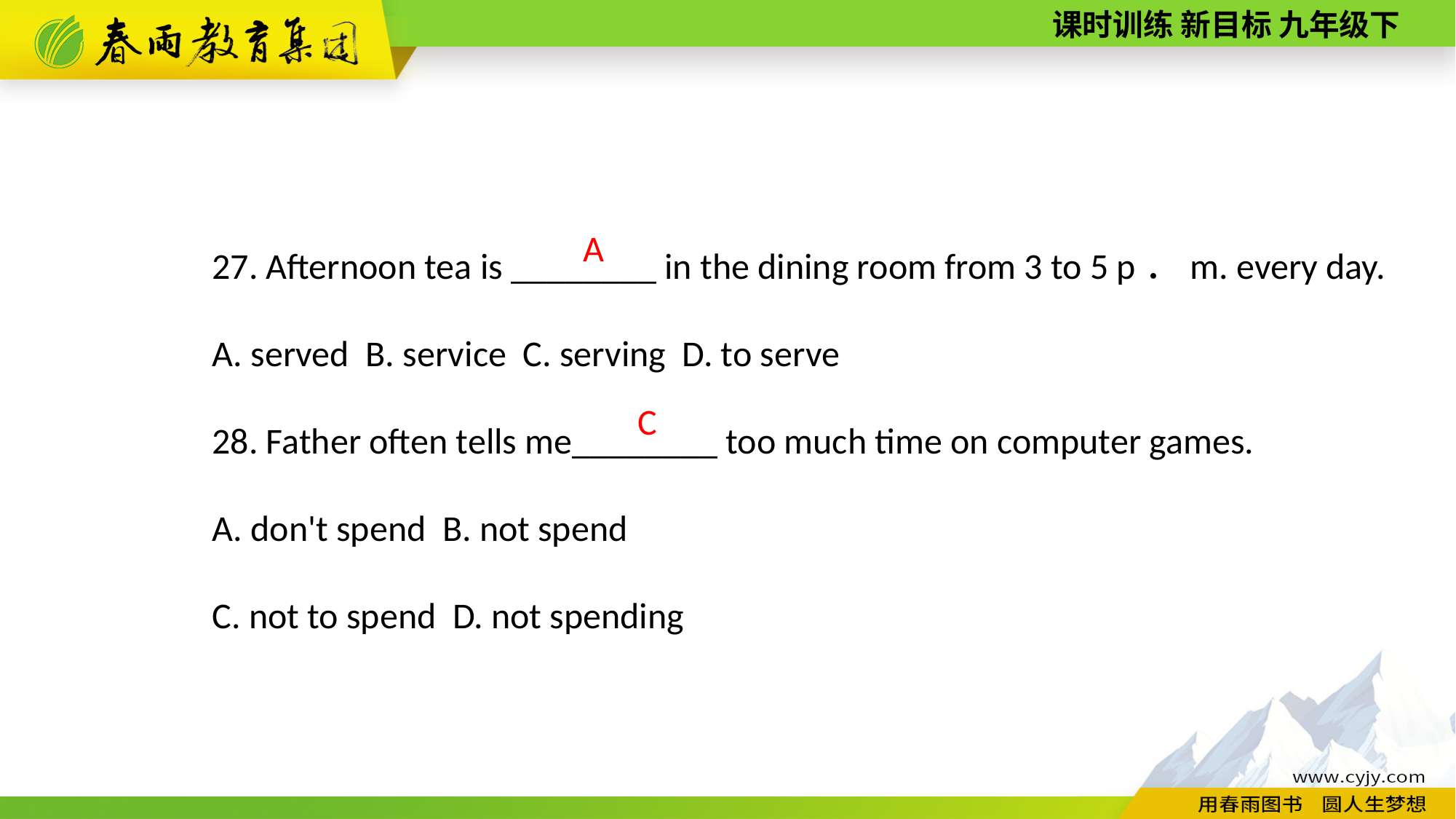

27. Afternoon tea is ________ in the dining room from 3 to 5 p．m. every day.
A. served  B. service  C. serving  D. to serve
28. Father often tells me________ too much time on computer games.
A. don't spend  B. not spend
C. not to spend  D. not spending
A
C